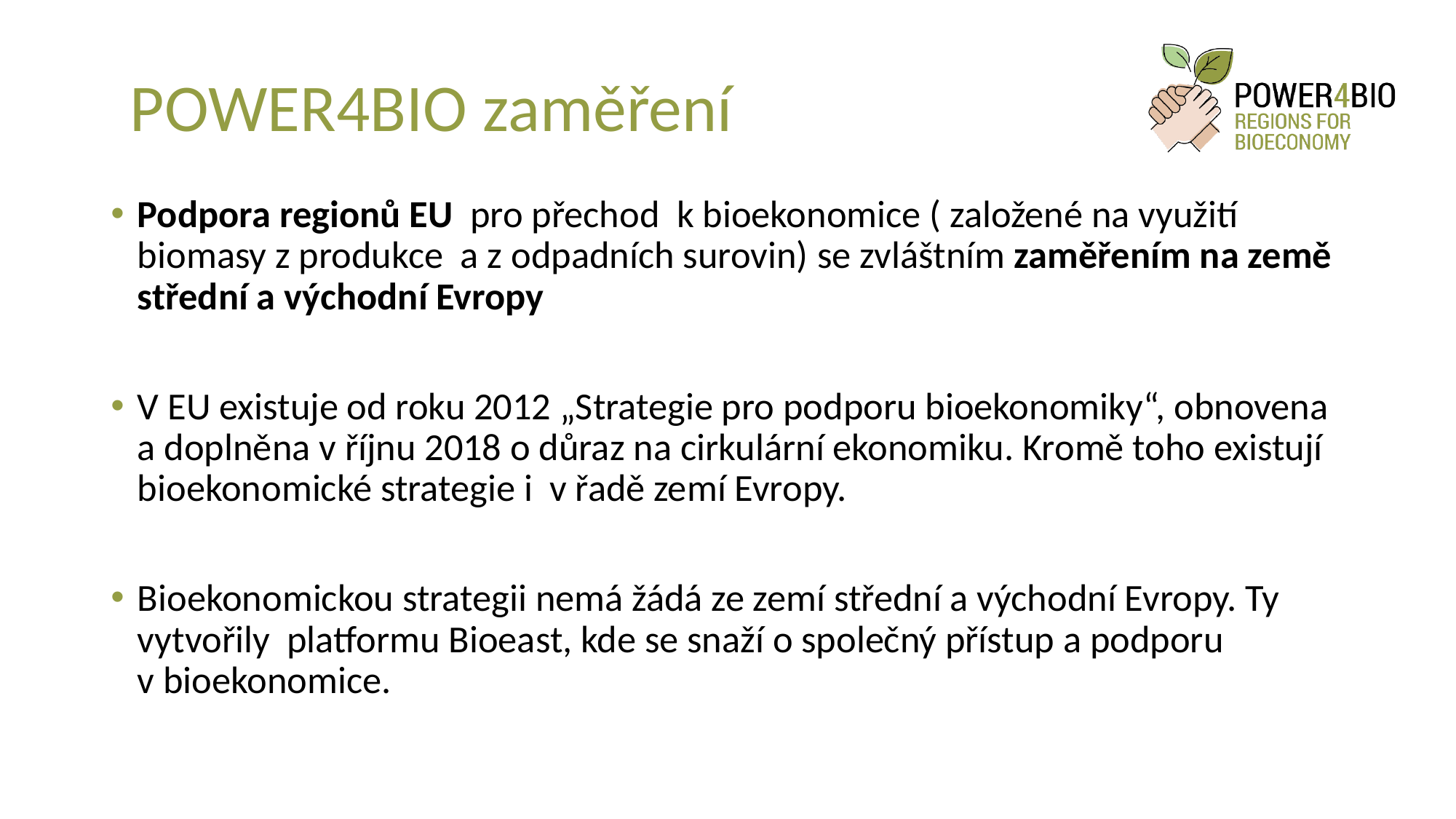

# POWER4BIO zaměření
Podpora regionů EU  pro přechod  k bioekonomice ( založené na využití biomasy z produkce  a z odpadních surovin) se zvláštním zaměřením na země střední a východní Evropy

V EU existuje od roku 2012 „Strategie pro podporu bioekonomiky“, obnovena a doplněna v říjnu 2018 o důraz na cirkulární ekonomiku. Kromě toho existují  bioekonomické strategie i  v řadě zemí Evropy.

Bioekonomickou strategii nemá žádá ze zemí střední a východní Evropy. Ty vytvořily  platformu Bioeast, kde se snaží o společný přístup a podporu v bioekonomice.